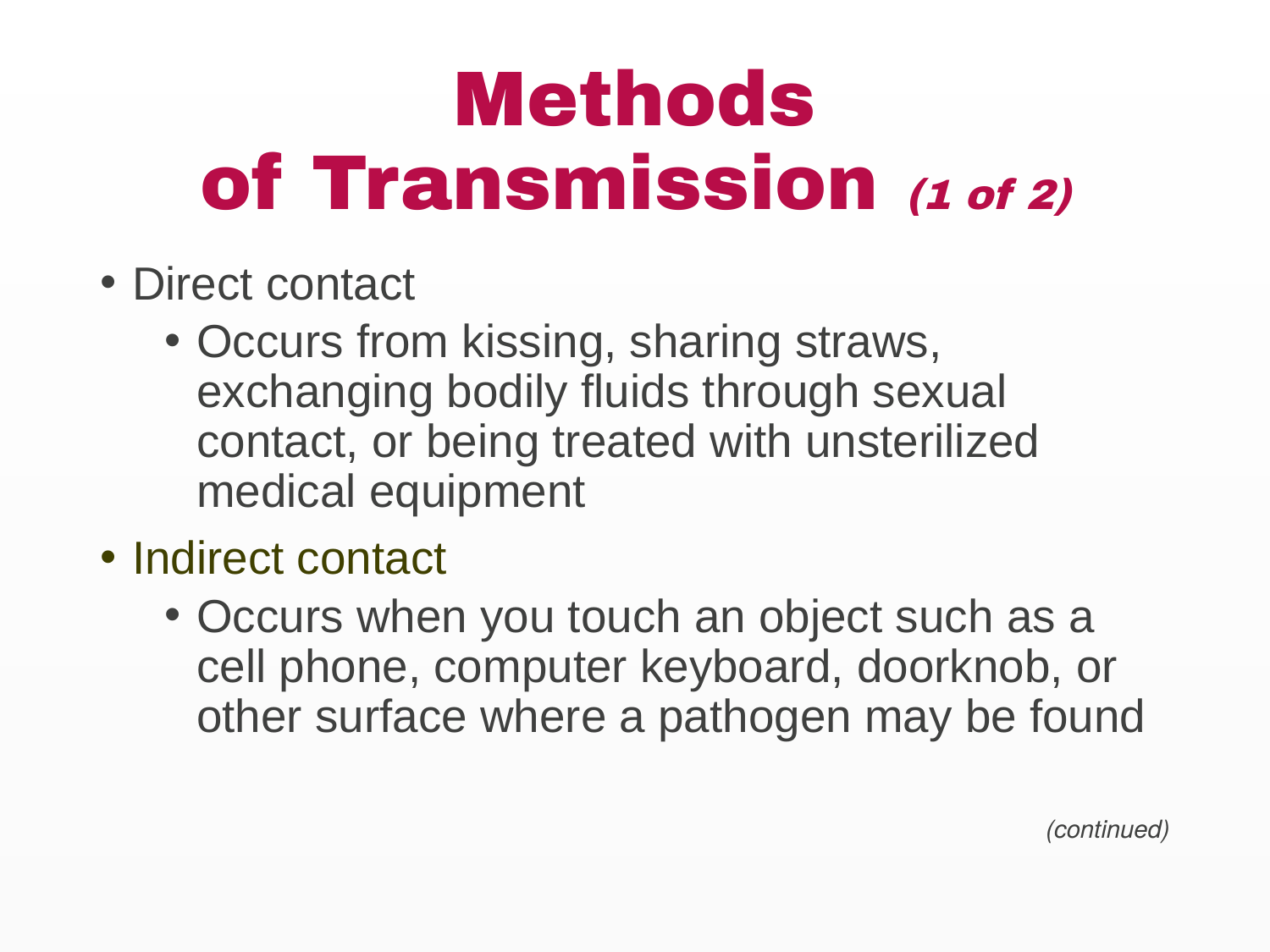

# Methods of Transmission (1 of 2)
Direct contact
Occurs from kissing, sharing straws, exchanging bodily fluids through sexual contact, or being treated with unsterilized medical equipment
Indirect contact
Occurs when you touch an object such as a cell phone, computer keyboard, doorknob, or other surface where a pathogen may be found

(continued)